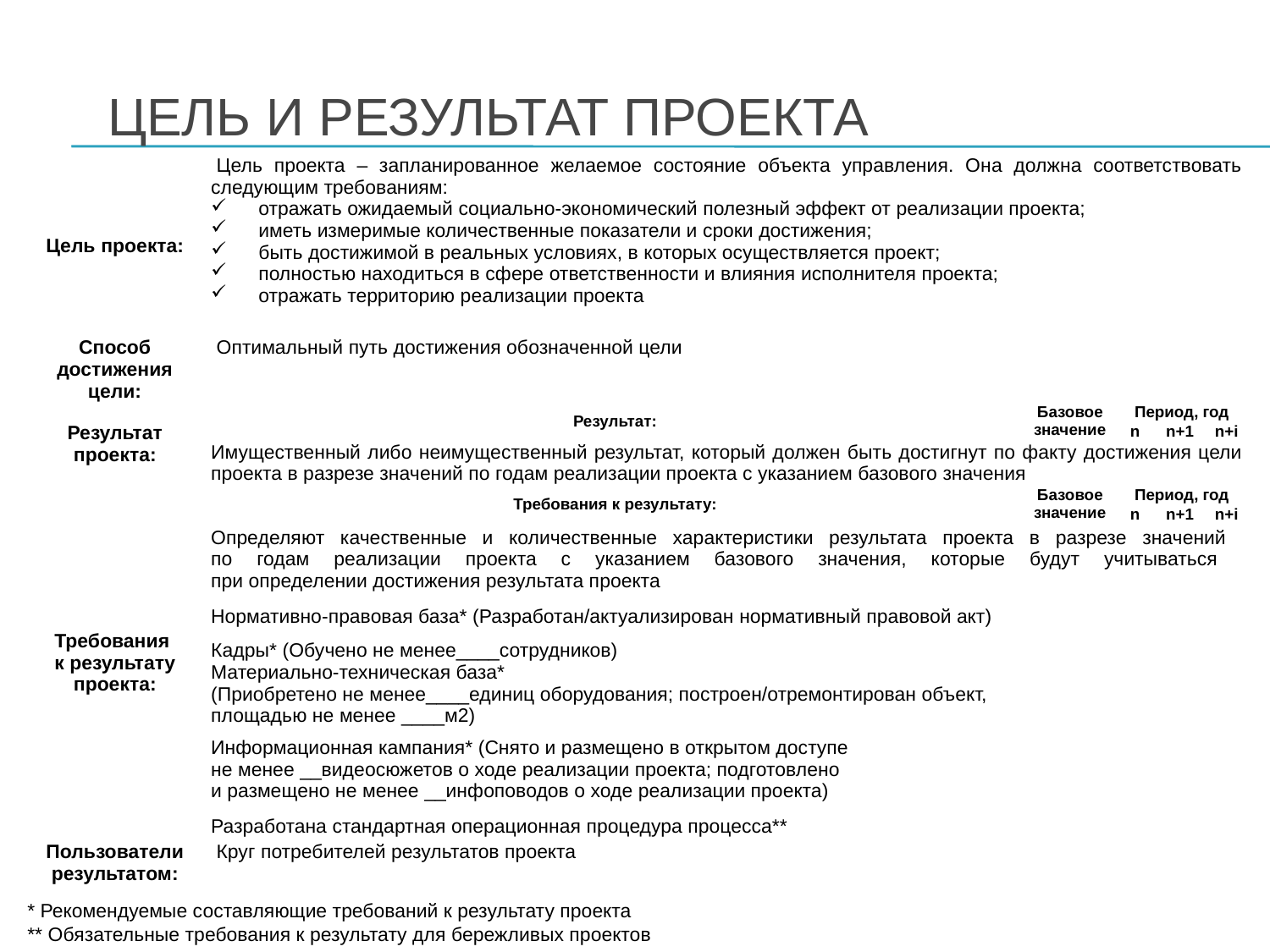

Цель и результат проекта
#
| Цель проекта: | Цель проекта – запланированное желаемое состояние объекта управления. Она должна соответствовать следующим требованиям: отражать ожидаемый социально-экономический полезный эффект от реализации проекта; иметь измеримые количественные показатели и сроки достижения; быть достижимой в реальных условиях, в которых осуществляется проект; полностью находиться в сфере ответственности и влияния исполнителя проекта; отражать территорию реализации проекта |  |  |  |  |  |
| --- | --- | --- | --- | --- | --- | --- |
| Способ достижения цели: | Оптимальный путь достижения обозначенной цели |  |  |  |  |  |
| Результат проекта: | Результат: | Базовое значение | Период, год |  |  |  |
|  |  |  | n | n+1 |  | n+i |
|  | Имущественный либо неимущественный результат, который должен быть достигнут по факту достижения цели проекта в разрезе значений по годам реализации проекта с указанием базового значения |  |  |  |  |  |
| Требования к результату проекта: | Требования к результату: | Базовое значение | Период, год |  |  |  |
|  |  |  | n | n+1 |  | n+i |
|  | Определяют качественные и количественные характеристики результата проекта в разрезе значений по годам реализации проекта с указанием базового значения, которые будут учитываться при определении достижения результата проекта |  |  |  |  |  |
|  | Нормативно-правовая база\* (Разработан/актуализирован нормативный правовой акт) |  |  |  |  |  |
|  | Кадры\* (Обучено не менее\_\_\_\_сотрудников) |  |  |  |  |  |
|  | Материально-техническая база\* (Приобретено не менее\_\_\_\_единиц оборудования; построен/отремонтирован объект, площадью не менее \_\_\_\_м2) |  |  |  |  |  |
|  | Информационная кампания\* (Снято и размещено в открытом доступе не менее \_\_видеосюжетов о ходе реализации проекта; подготовлено и размещено не менее \_\_инфоповодов о ходе реализации проекта) |  |  |  |  |  |
|  | Разработана стандартная операционная процедура процесса\*\* |  |  |  |  |  |
| Пользователи результатом: | Круг потребителей результатов проекта |  |  |  |  |  |
* Рекомендуемые составляющие требований к результату проекта
** Обязательные требования к результату для бережливых проектов